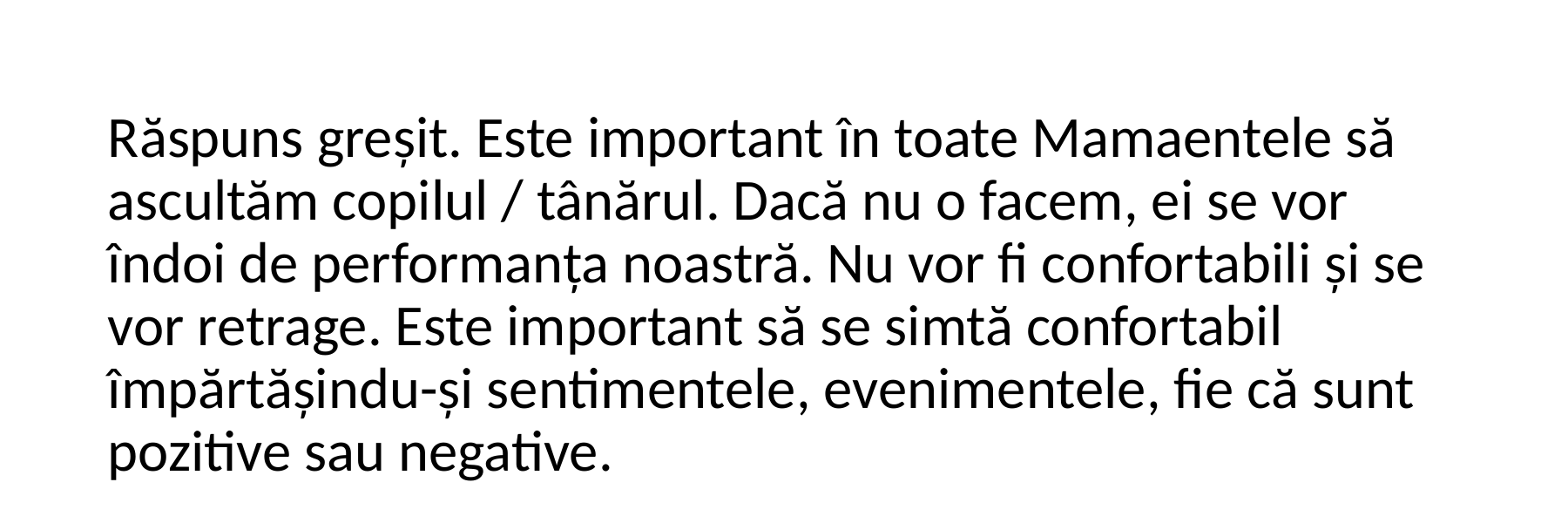

Răspuns greșit. Este important în toate Mamaentele să ascultăm copilul / tânărul. Dacă nu o facem, ei se vor îndoi de performanța noastră. Nu vor fi confortabili și se vor retrage. Este important să se simtă confortabil împărtășindu-și sentimentele, evenimentele, fie că sunt pozitive sau negative.